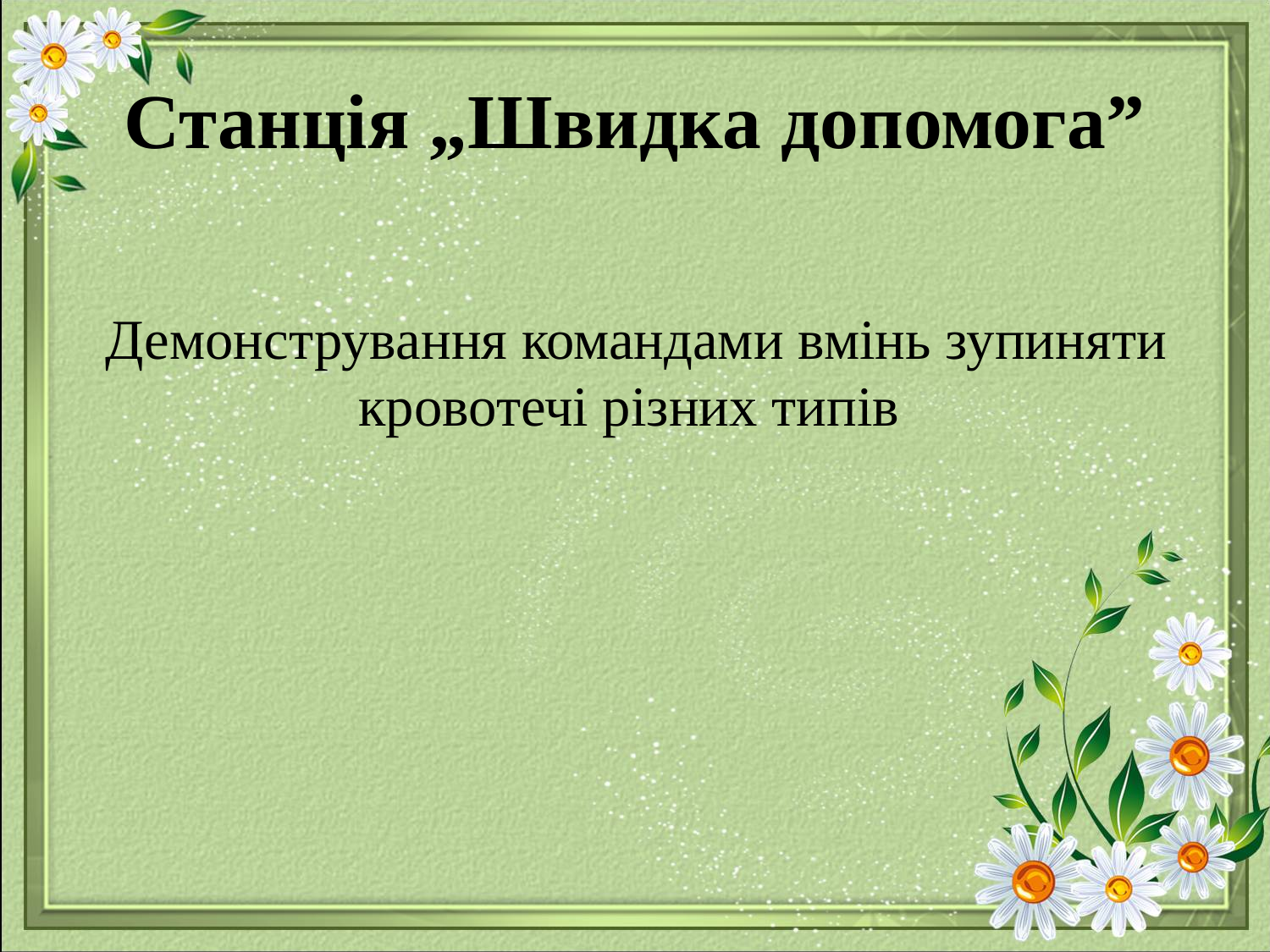

# Станція „Швидка допомога”
Демонстрування командами вмінь зупиняти кровотечі різних типів